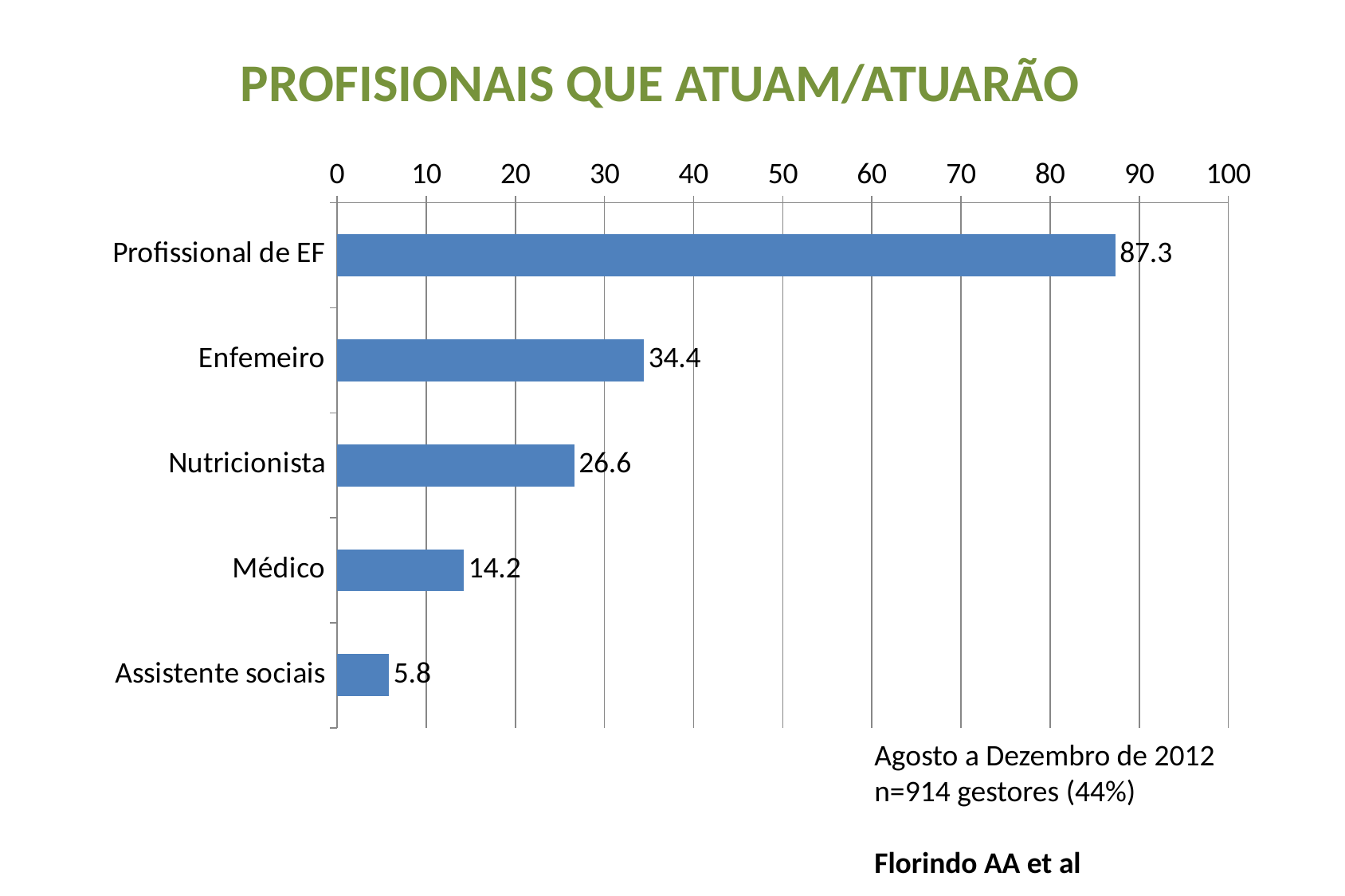

PROFISIONAIS QUE ATUAM/ATUARÃO

### Chart

| Category | Série 1 |
|---|---|
| Profissional de EF | 87.3 |
| Enfemeiro | 34.4 |
| Nutricionista | 26.6 |
| Médico | 14.2 |
| Assistente sociais | 5.8 |
Agosto a Dezembro de 2012
n=914 gestores (44%)

Florindo AA et al